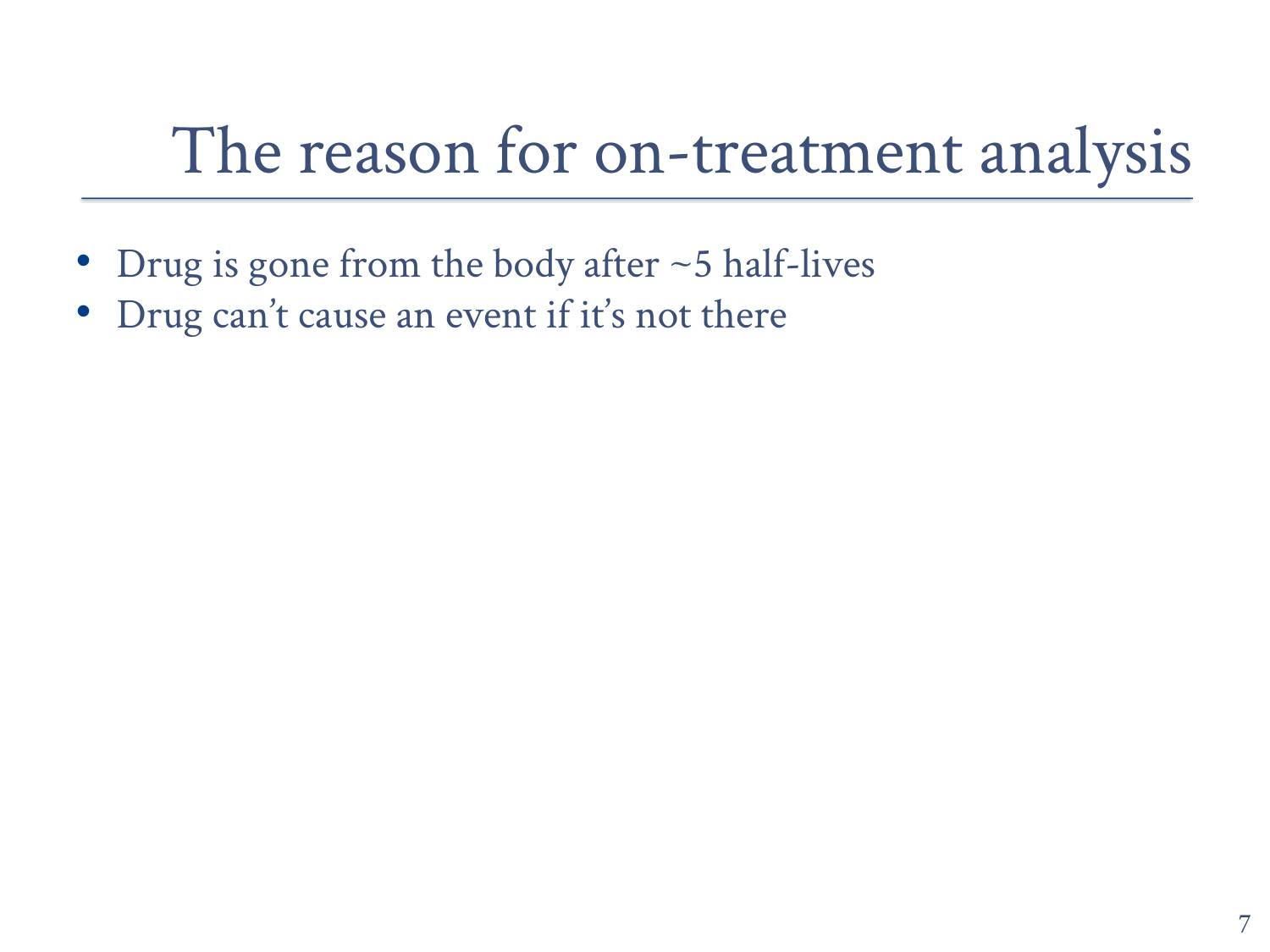

# The reason for on-treatment analysis
Drug is gone from the body after ~5 half-lives
Drug can’t cause an event if it’s not there
7